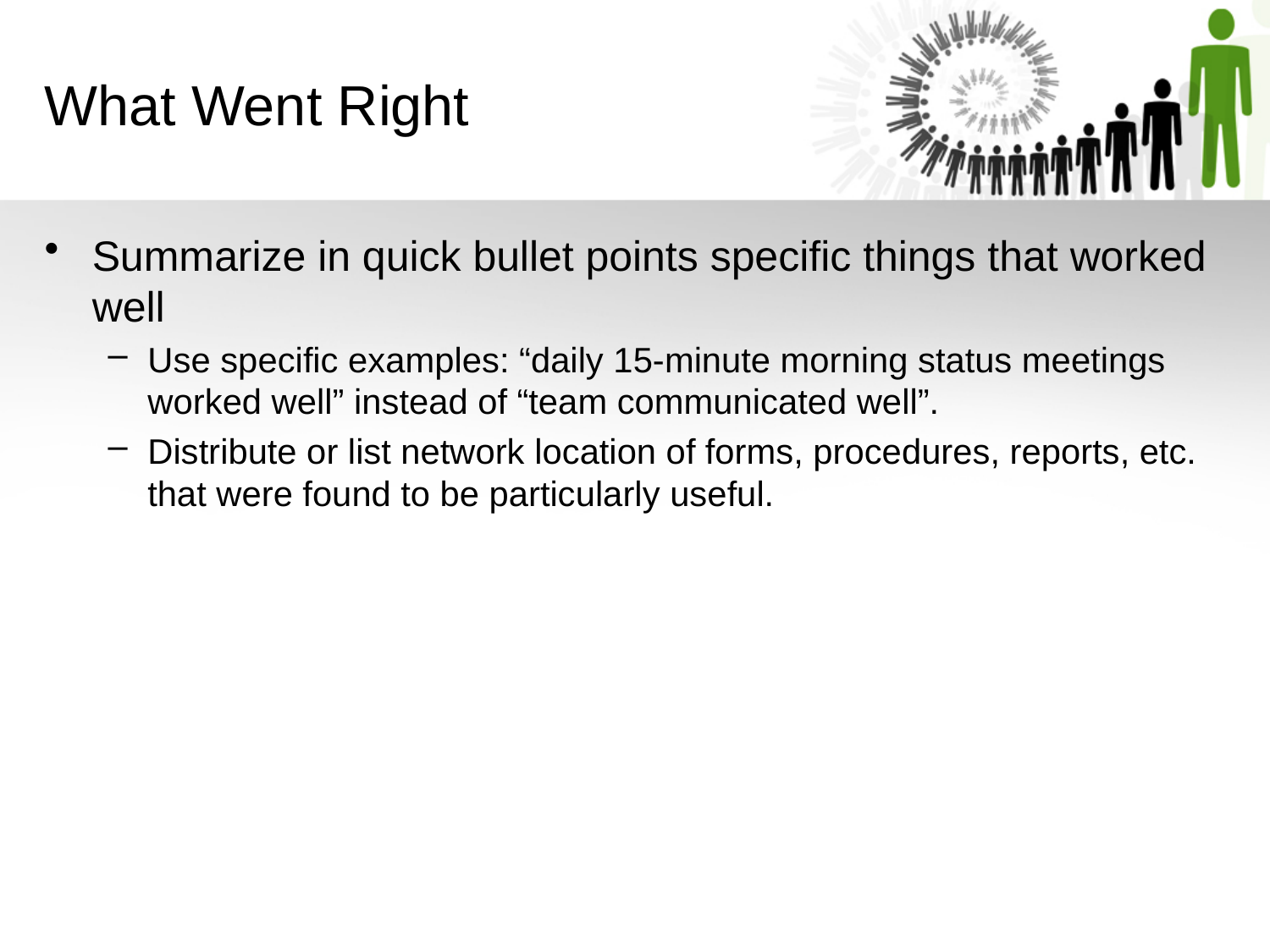

What Went Right
Summarize in quick bullet points specific things that worked well
Use specific examples: “daily 15-minute morning status meetings worked well” instead of “team communicated well”.
Distribute or list network location of forms, procedures, reports, etc. that were found to be particularly useful.